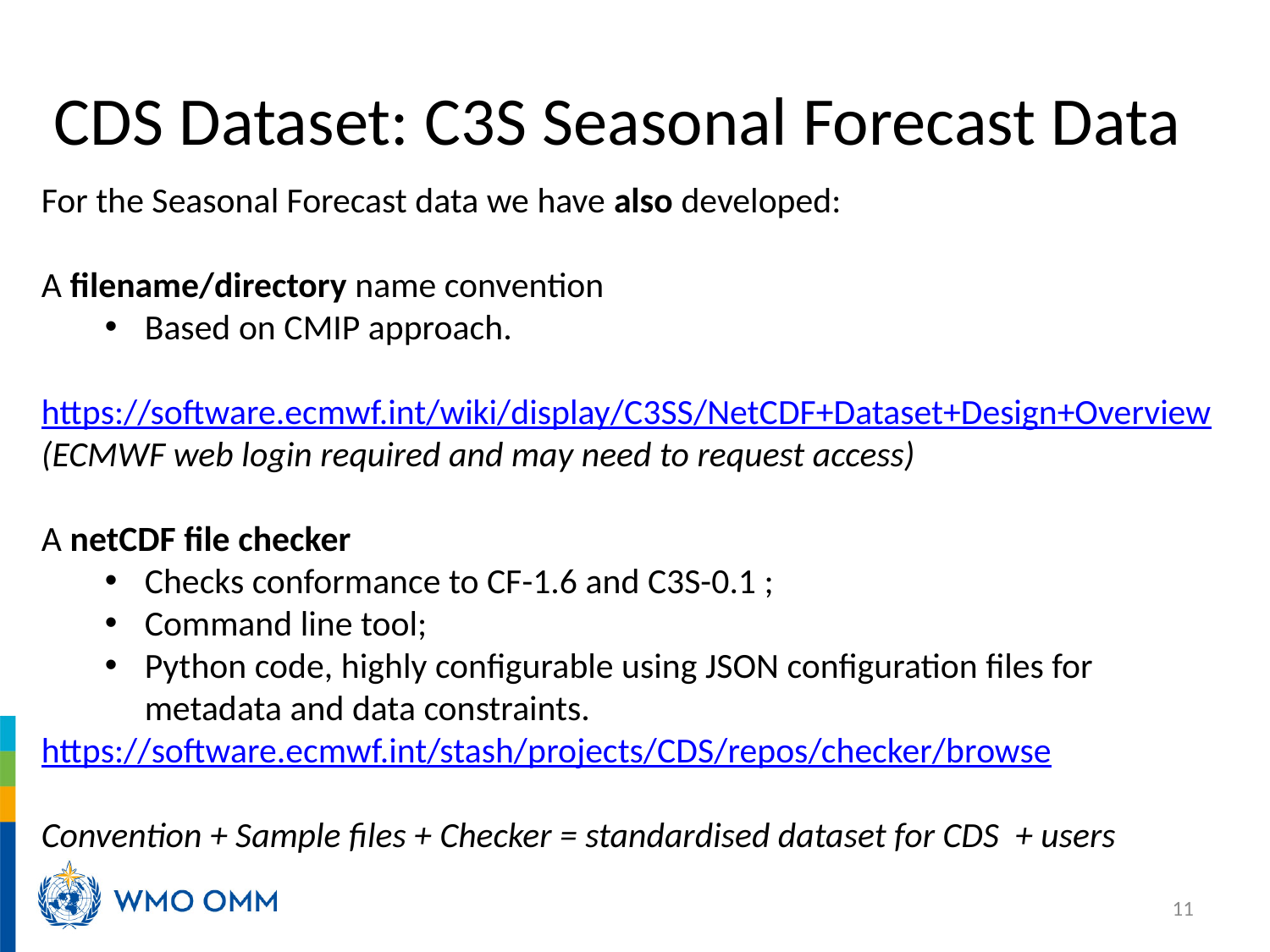

# CDS Dataset: C3S Seasonal Forecast Data
For the Seasonal Forecast data we have also developed:

A filename/directory name convention
Based on CMIP approach.

https://software.ecmwf.int/wiki/display/C3SS/NetCDF+Dataset+Design+Overview
(ECMWF web login required and may need to request access)

A netCDF file checker
Checks conformance to CF-1.6 and C3S-0.1 ;
Command line tool;
Python code, highly configurable using JSON configuration files for metadata and data constraints.
https://software.ecmwf.int/stash/projects/CDS/repos/checker/browse

Convention + Sample files + Checker = standardised dataset for CDS  + users
11